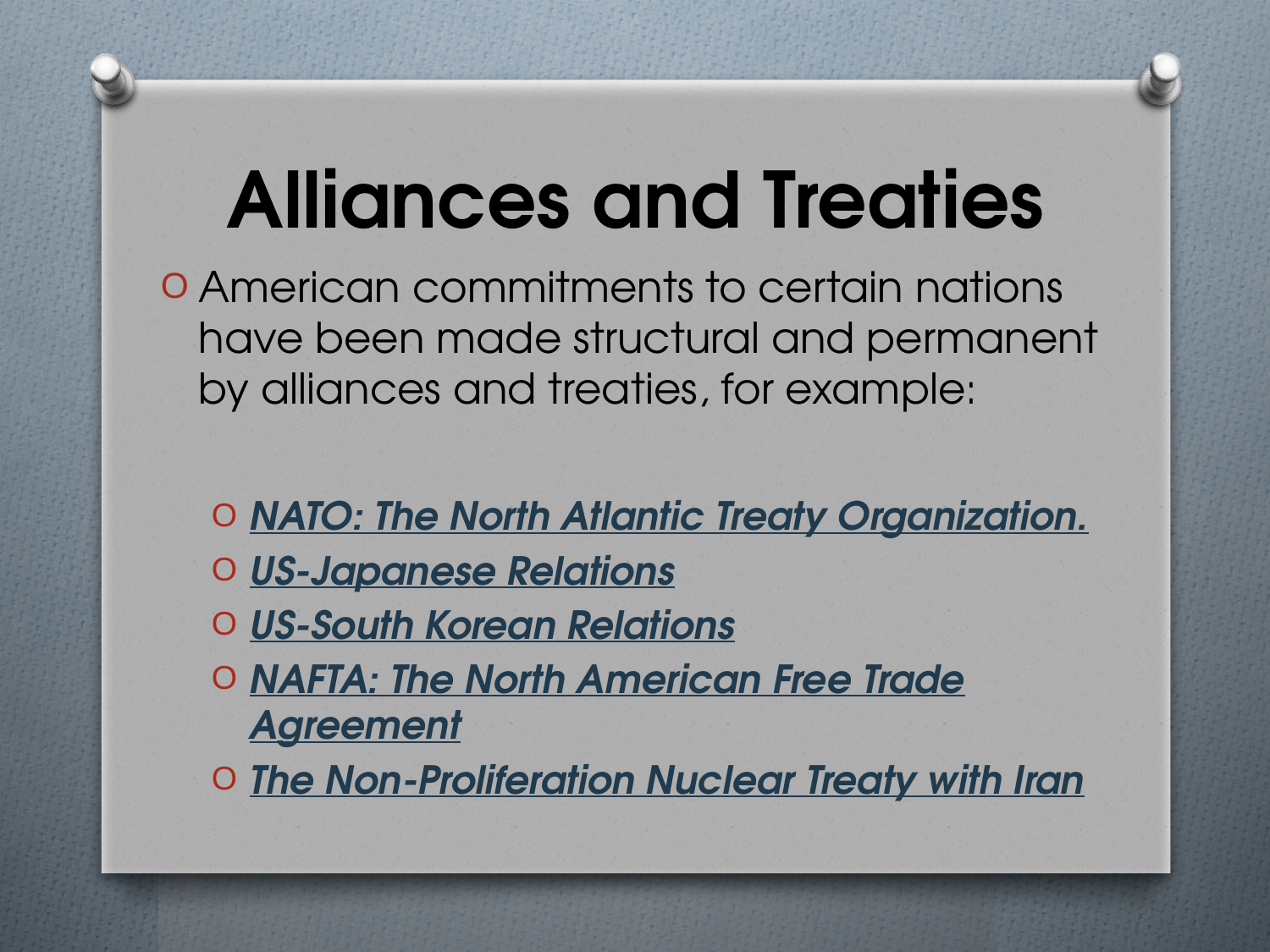

# Alliances and Treaties
American commitments to certain nations have been made structural and permanent by alliances and treaties, for example:

NATO: The North Atlantic Treaty Organization.
US-Japanese Relations
US-South Korean Relations
NAFTA: The North American Free Trade Agreement
The Non-Proliferation Nuclear Treaty with Iran